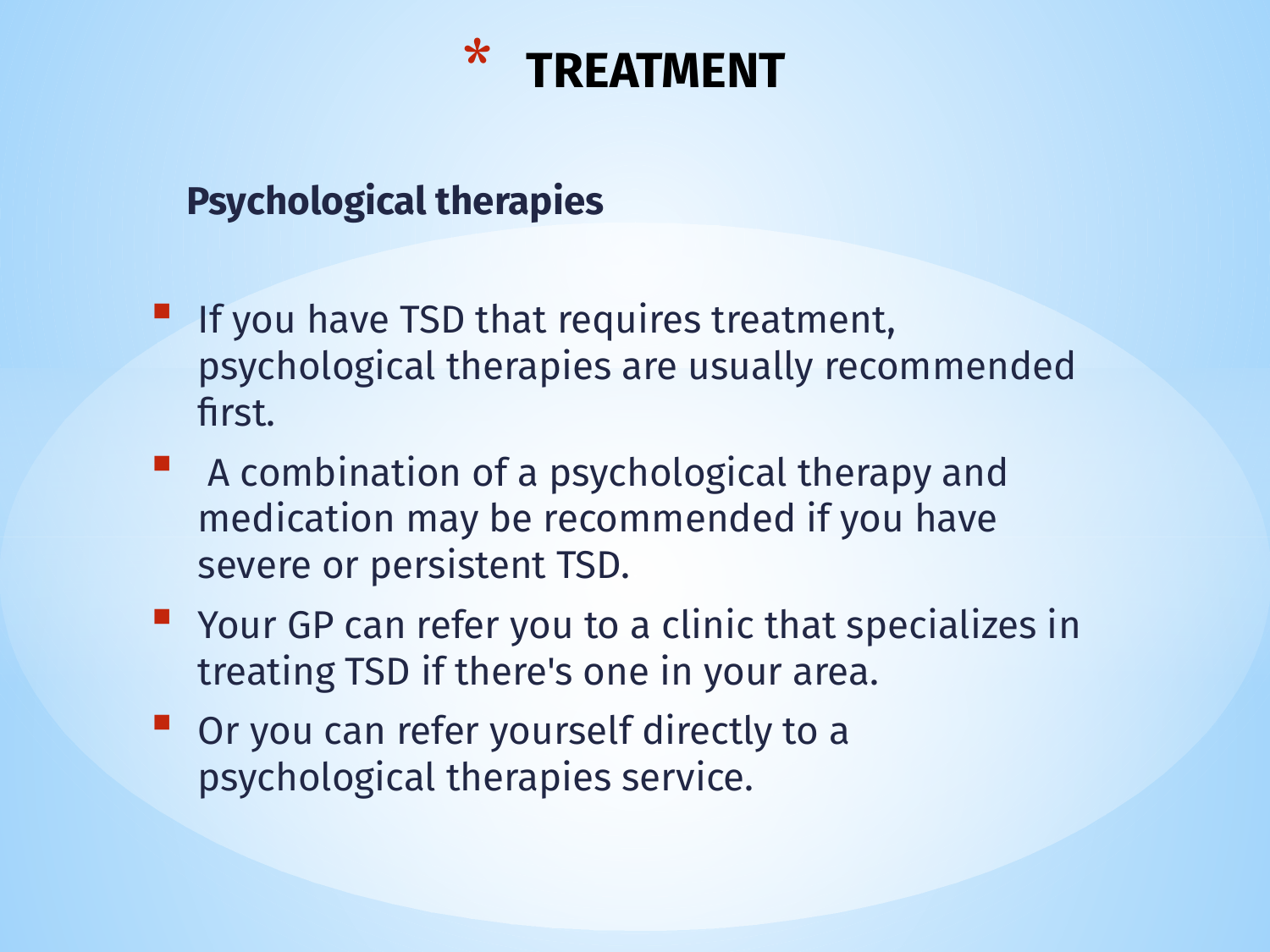

# TREATMENT
    Psychological therapies

If you have TSD that requires treatment, psychological therapies are usually recommended first.
 A combination of a psychological therapy and medication may be recommended if you have severe or persistent TSD.
Your GP can refer you to a clinic that specializes in treating TSD if there's one in your area.
Or you can refer yourself directly to a psychological therapies service.